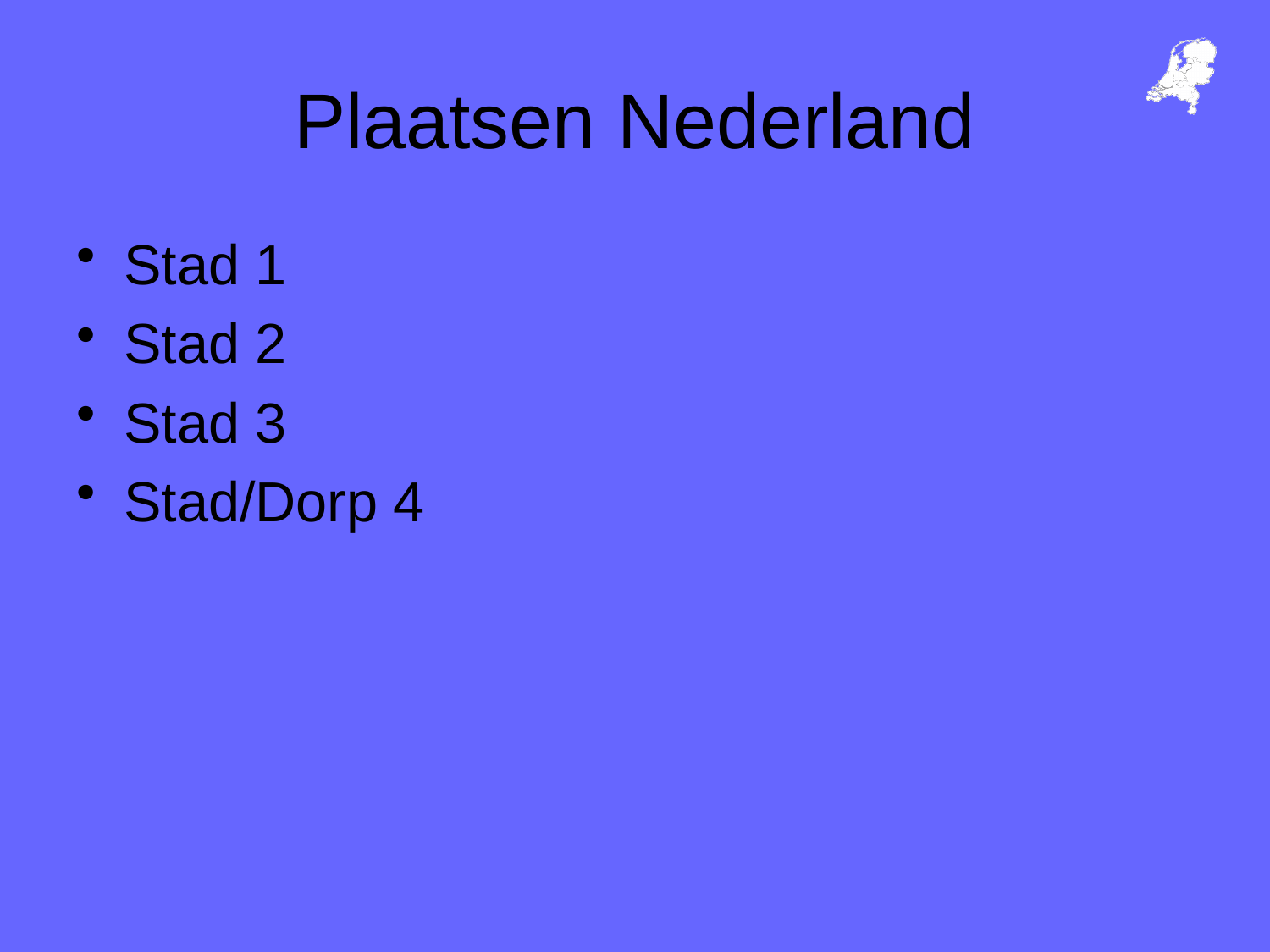

# Plaatsen Nederland
Stad 1
Stad 2
Stad 3
Stad/Dorp 4